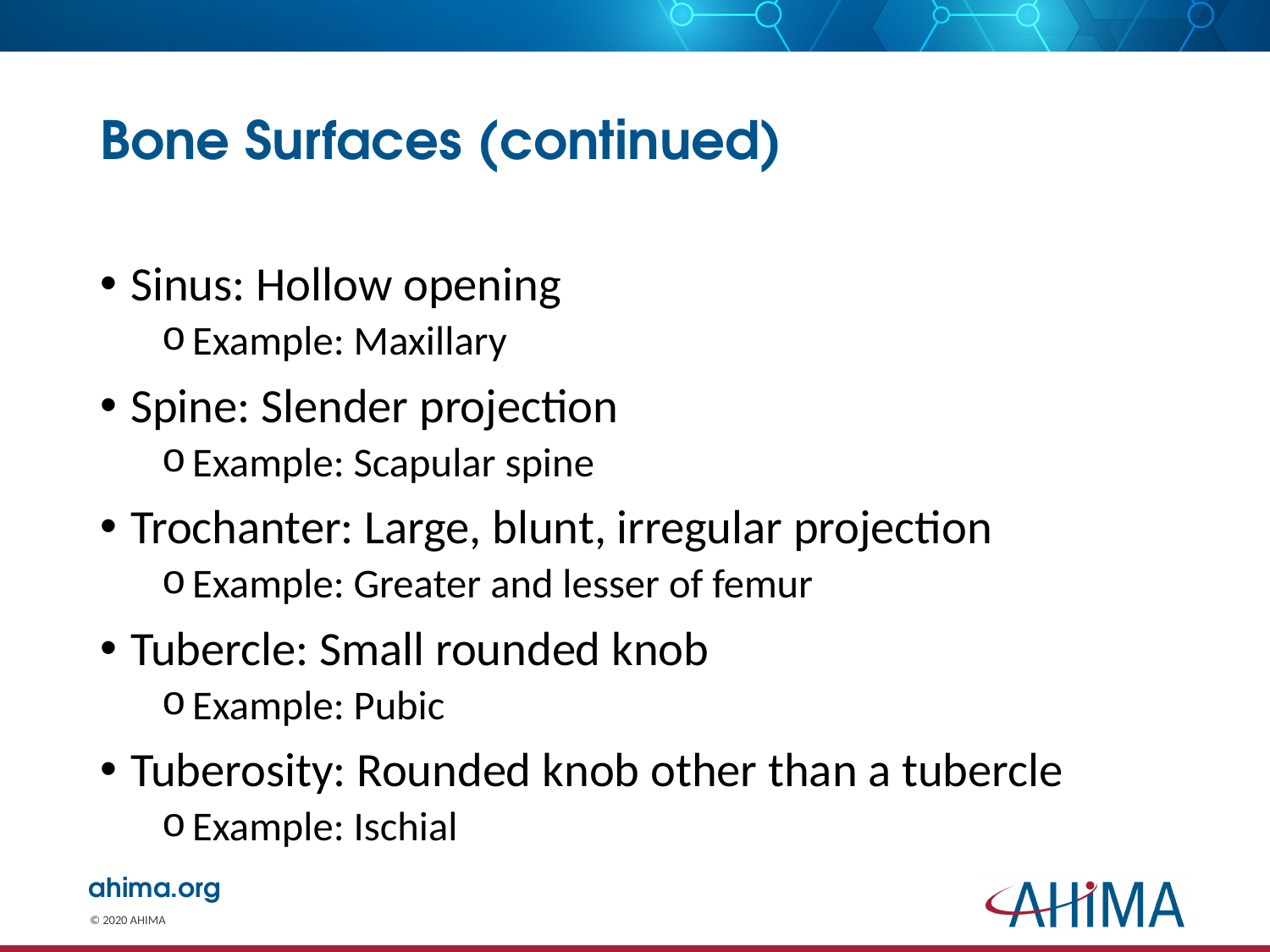

# Bone Surfaces (continued)
Sinus: Hollow opening
Example: Maxillary
Spine: Slender projection
Example: Scapular spine
Trochanter: Large, blunt, irregular projection
Example: Greater and lesser of femur
Tubercle: Small rounded knob
Example: Pubic
Tuberosity: Rounded knob other than a tubercle
Example: Ischial